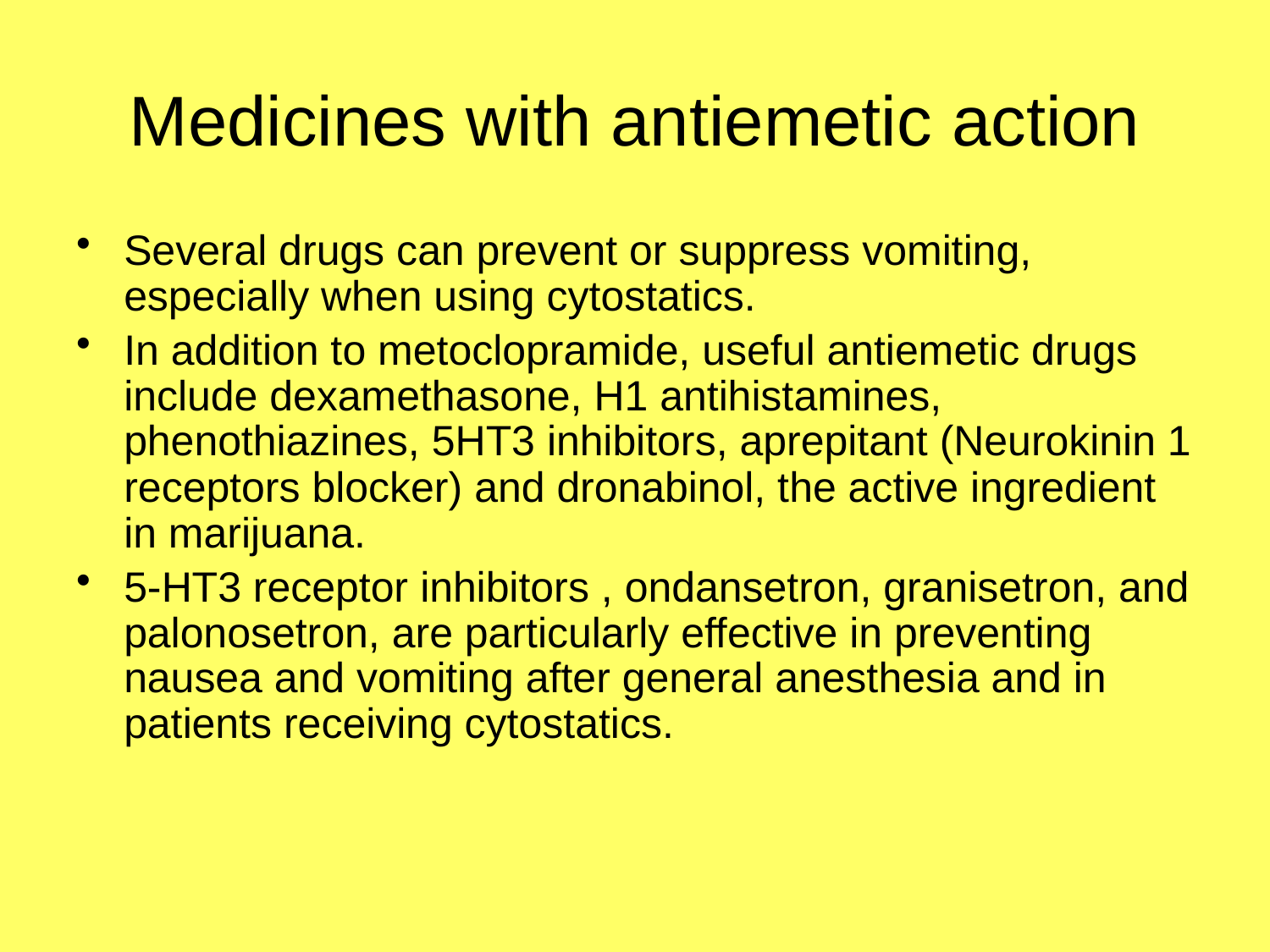

# Medicines with antiemetic action
Several drugs can prevent or suppress vomiting, especially when using cytostatics.
In addition to metoclopramide, useful antiemetic drugs include dexamethasone, H1 antihistamines, phenothiazines, 5HT3 inhibitors, aprepitant (Neurokinin 1 receptors blocker) and dronabinol, the active ingredient in marijuana.
5-HT3 receptor inhibitors , ondansetron, granisetron, and palonosetron, are particularly effective in preventing nausea and vomiting after general anesthesia and in patients receiving cytostatics.